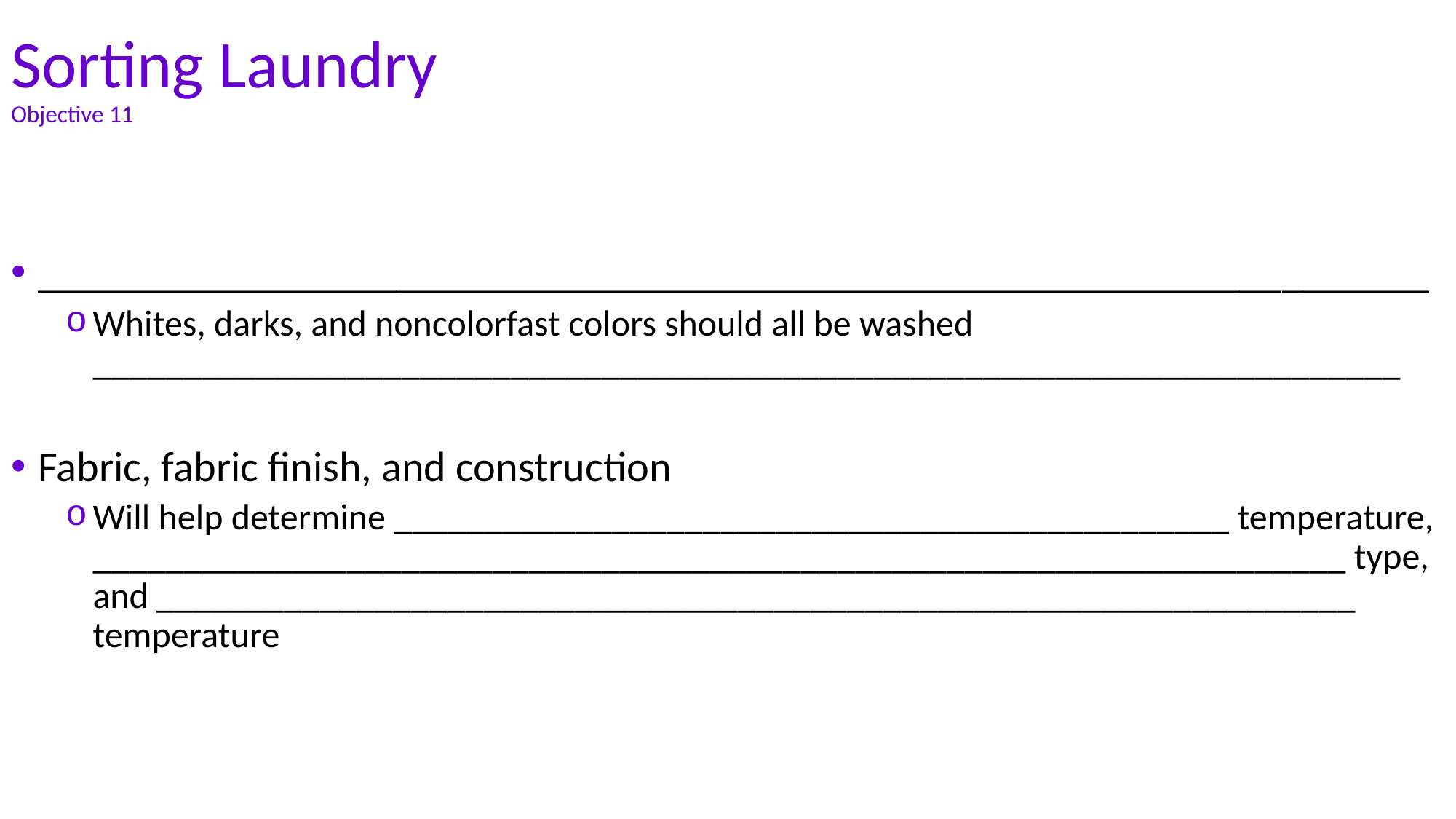

# Sorting Laundry Objective 11
__________________________________________________________________
Whites, darks, and noncolorfast colors should all be washed ________________________________________________________________________

Fabric, fabric finish, and construction
Will help determine ______________________________________________ temperature, _____________________________________________________________________ type, and __________________________________________________________________ temperature